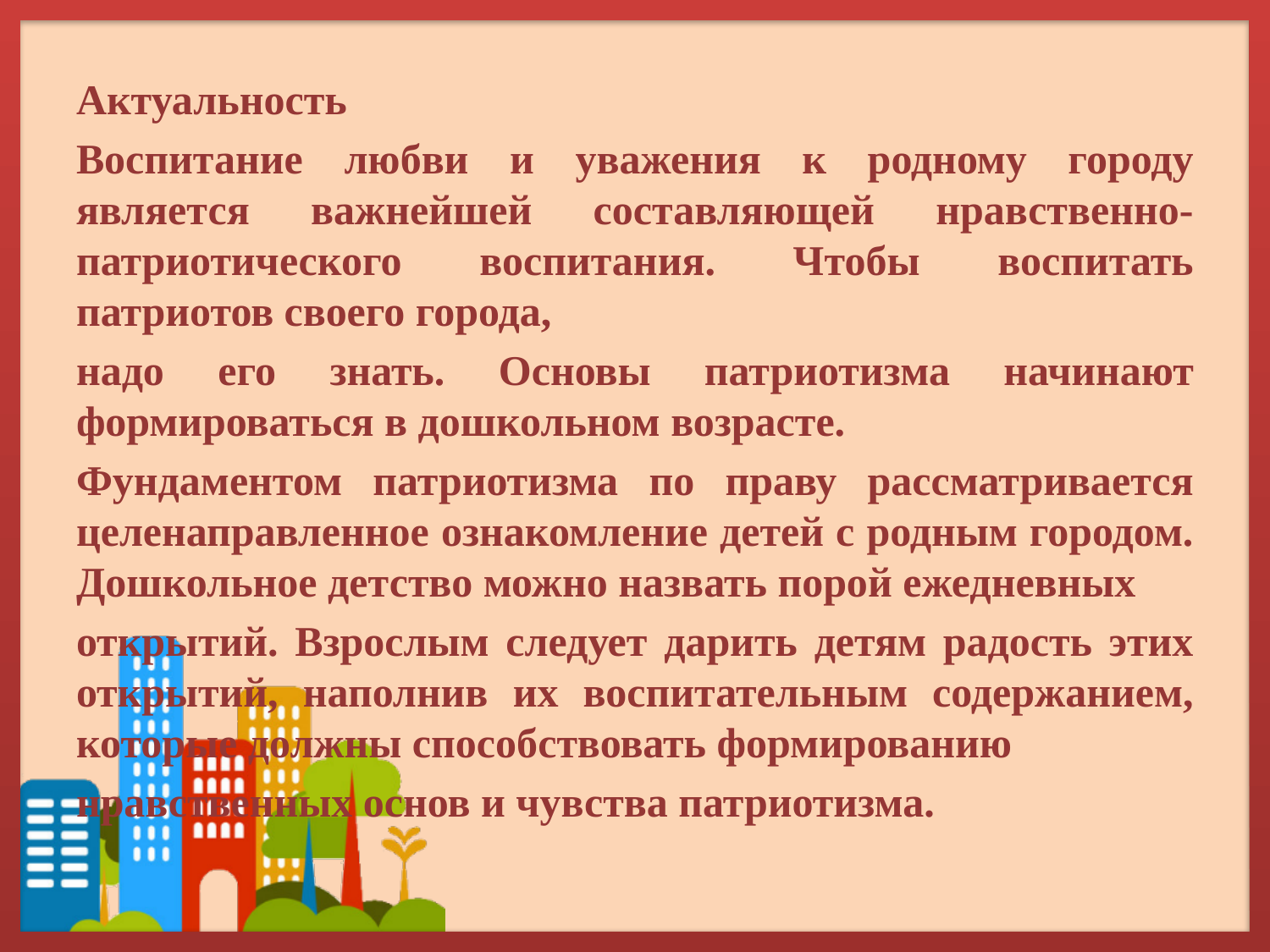

Актуальность
Воспитание любви и уважения к родному городу является важнейшей составляющей нравственно-патриотического воспитания. Чтобы воспитать патриотов своего города,
надо его знать. Основы патриотизма начинают формироваться в дошкольном возрасте.
Фундаментом патриотизма по праву рассматривается целенаправленное ознакомление детей с родным городом. Дошкольное детство можно назвать порой ежедневных
открытий. Взрослым следует дарить детям радость этих открытий, наполнив их воспитательным содержанием, которые должны способствовать формированию
нравственных основ и чувства патриотизма.